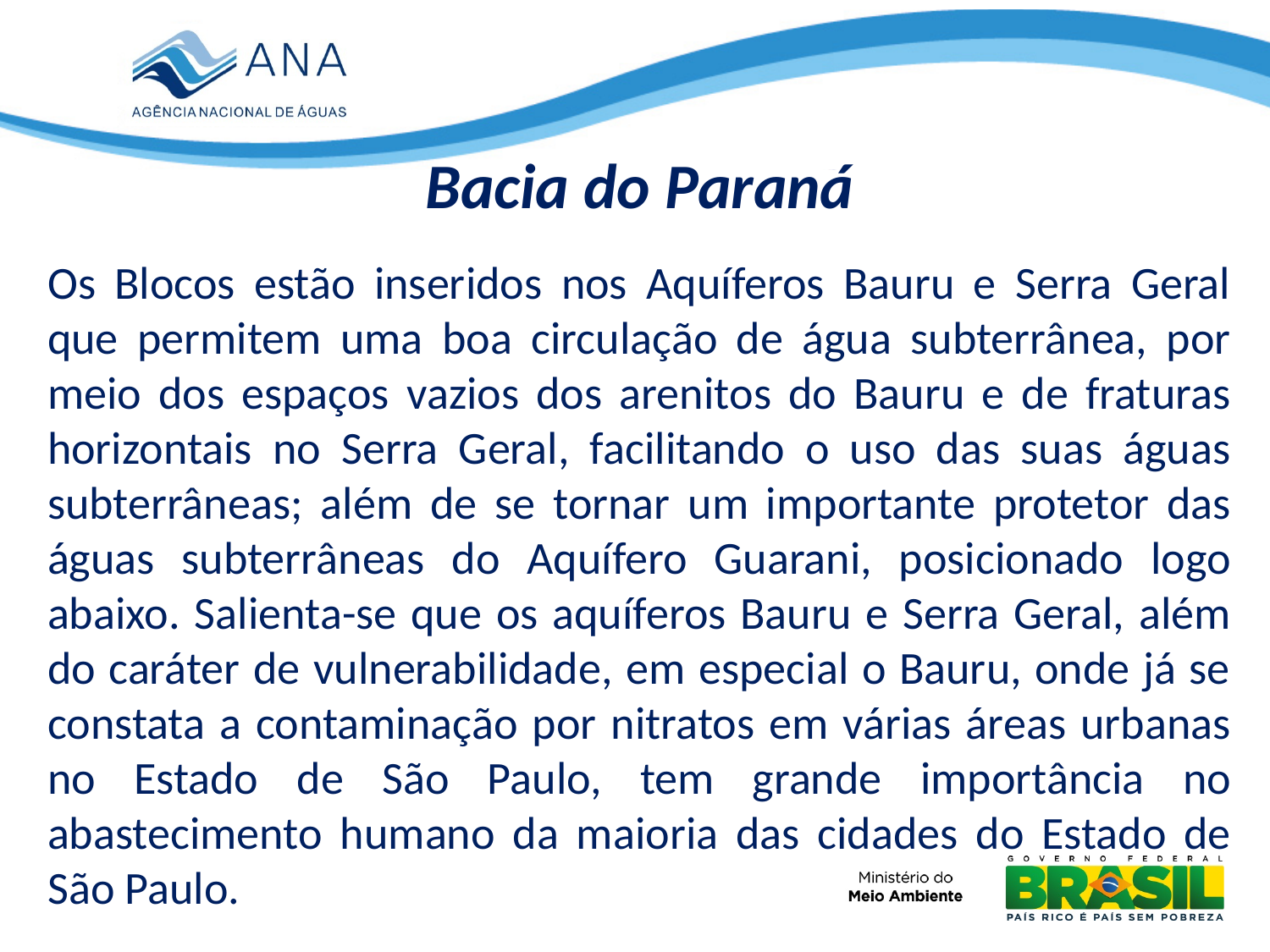

Bacia do Paraná

Os Blocos estão inseridos nos Aquíferos Bauru e Serra Geral que permitem uma boa circulação de água subterrânea, por meio dos espaços vazios dos arenitos do Bauru e de fraturas horizontais no Serra Geral, facilitando o uso das suas águas subterrâneas; além de se tornar um importante protetor das águas subterrâneas do Aquífero Guarani, posicionado logo abaixo. Salienta-se que os aquíferos Bauru e Serra Geral, além do caráter de vulnerabilidade, em especial o Bauru, onde já se constata a contaminação por nitratos em várias áreas urbanas no Estado de São Paulo, tem grande importância no abastecimento humano da maioria das cidades do Estado de São Paulo.